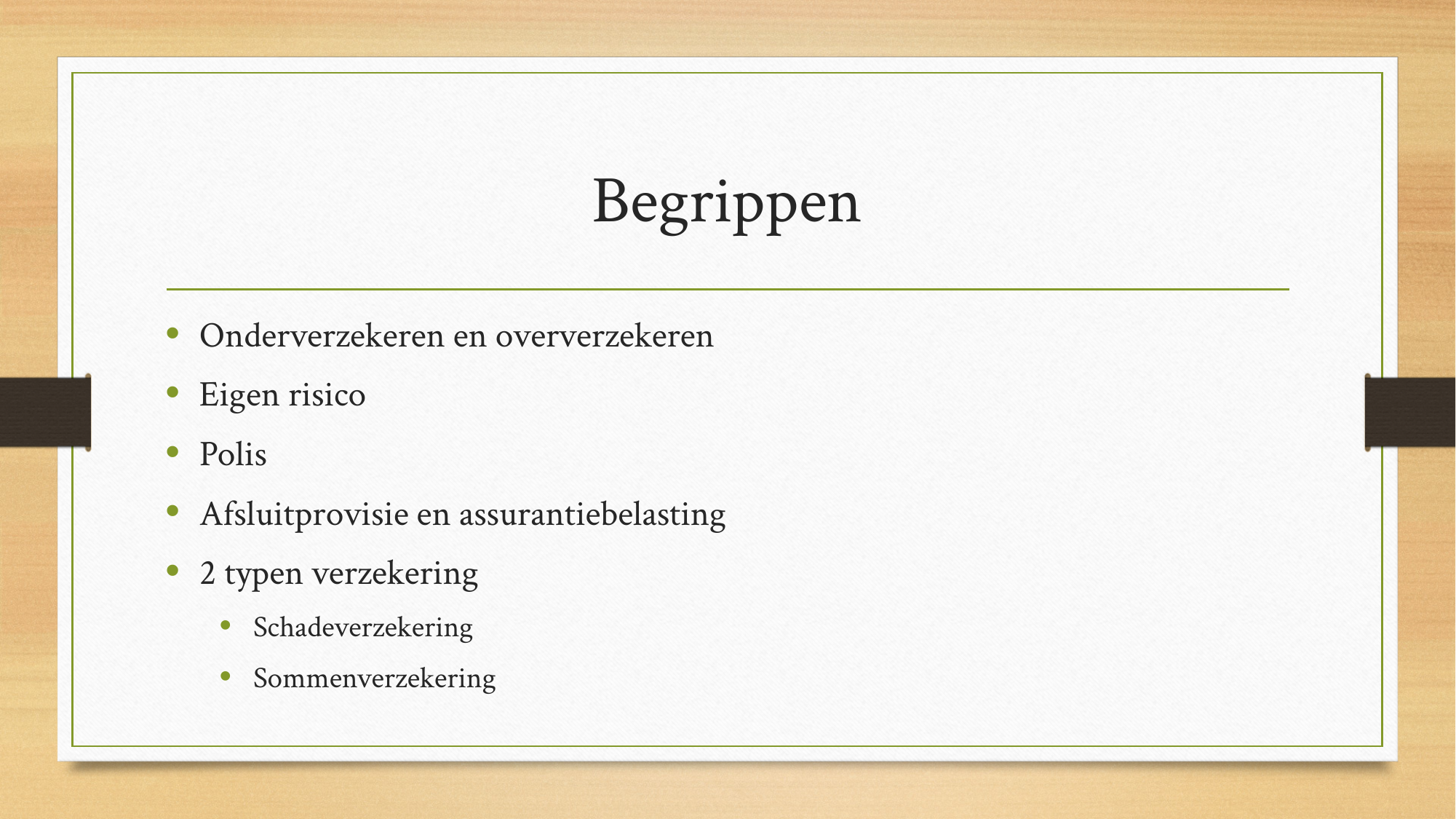

# Begrippen
Onderverzekeren en oververzekeren
Eigen risico
Polis
Afsluitprovisie en assurantiebelasting
2 typen verzekering
Schadeverzekering
Sommenverzekering